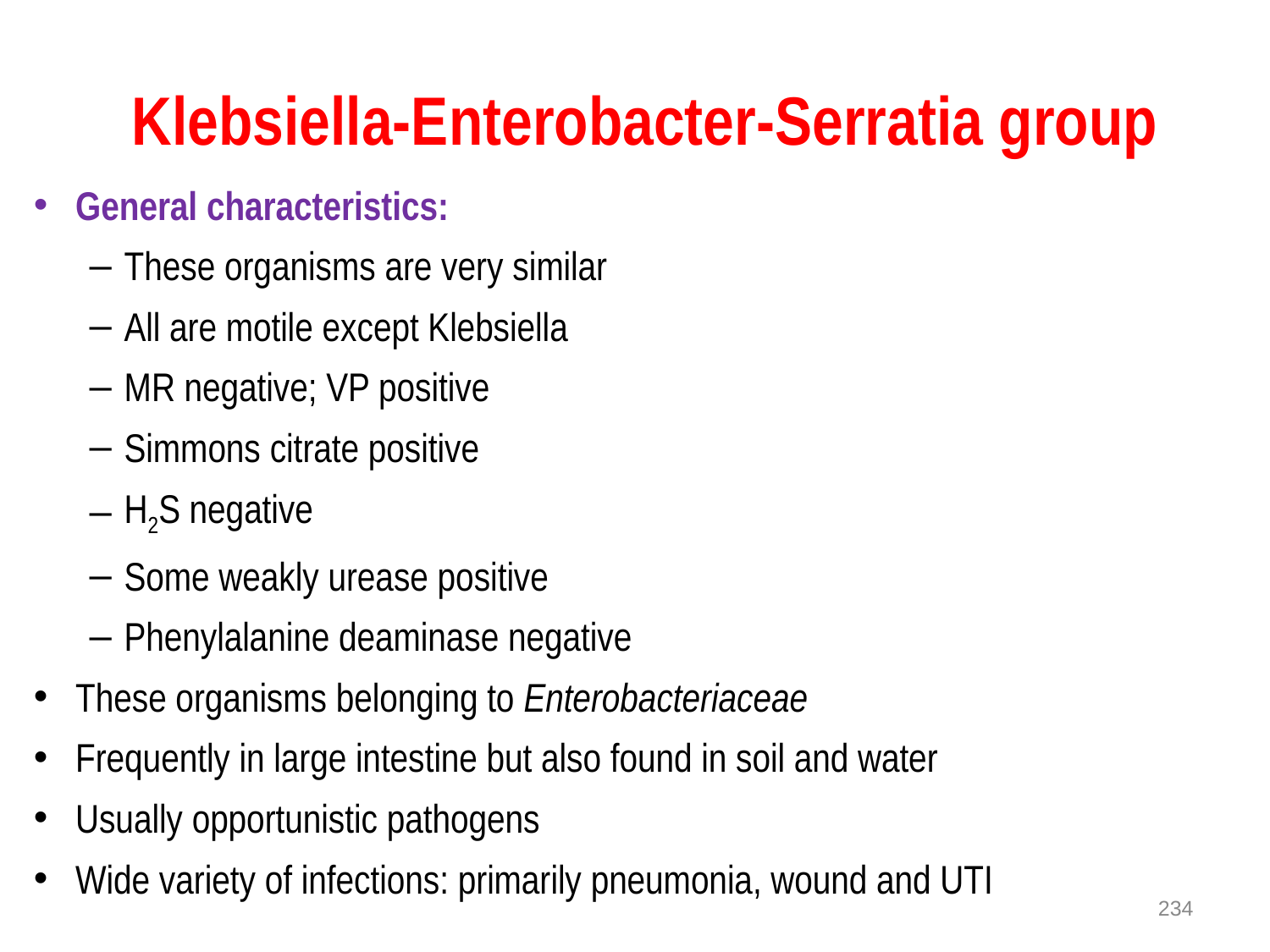

# Klebsiella-Enterobacter-Serratia group
General characteristics:
These organisms are very similar
All are motile except Klebsiella
MR negative; VP positive
Simmons citrate positive
H2S negative
Some weakly urease positive
Phenylalanine deaminase negative
These organisms belonging to Enterobacteriaceae
Frequently in large intestine but also found in soil and water
Usually opportunistic pathogens
Wide variety of infections: primarily pneumonia, wound and UTI

234